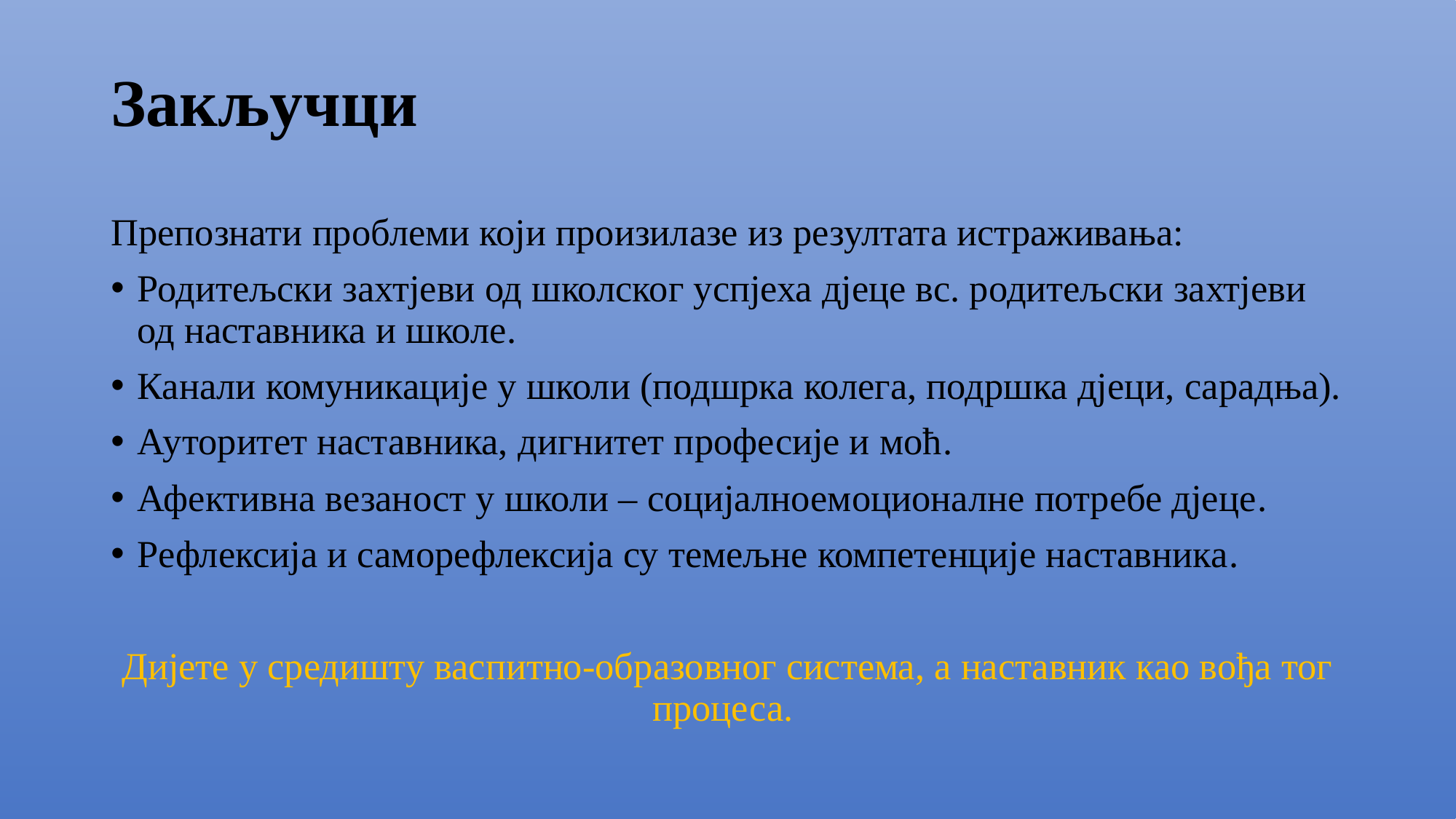

# Закључци
Препознати проблеми који произилазе из резултата истраживања:
Родитељски захтјеви од школског успјеха дјеце вс. родитељски захтјеви од наставника и школе.
Канали комуникације у школи (подшрка колега, подршка дјеци, сарадња).
Ауторитет наставника, дигнитет професије и моћ.
Афективна везаност у школи – социјалноемоционалне потребе дјеце.
Рефлексија и саморефлексија су темељне компетенције наставника.

Дијете у средишту васпитно-образовног система, а наставник као вођа тог процеса.